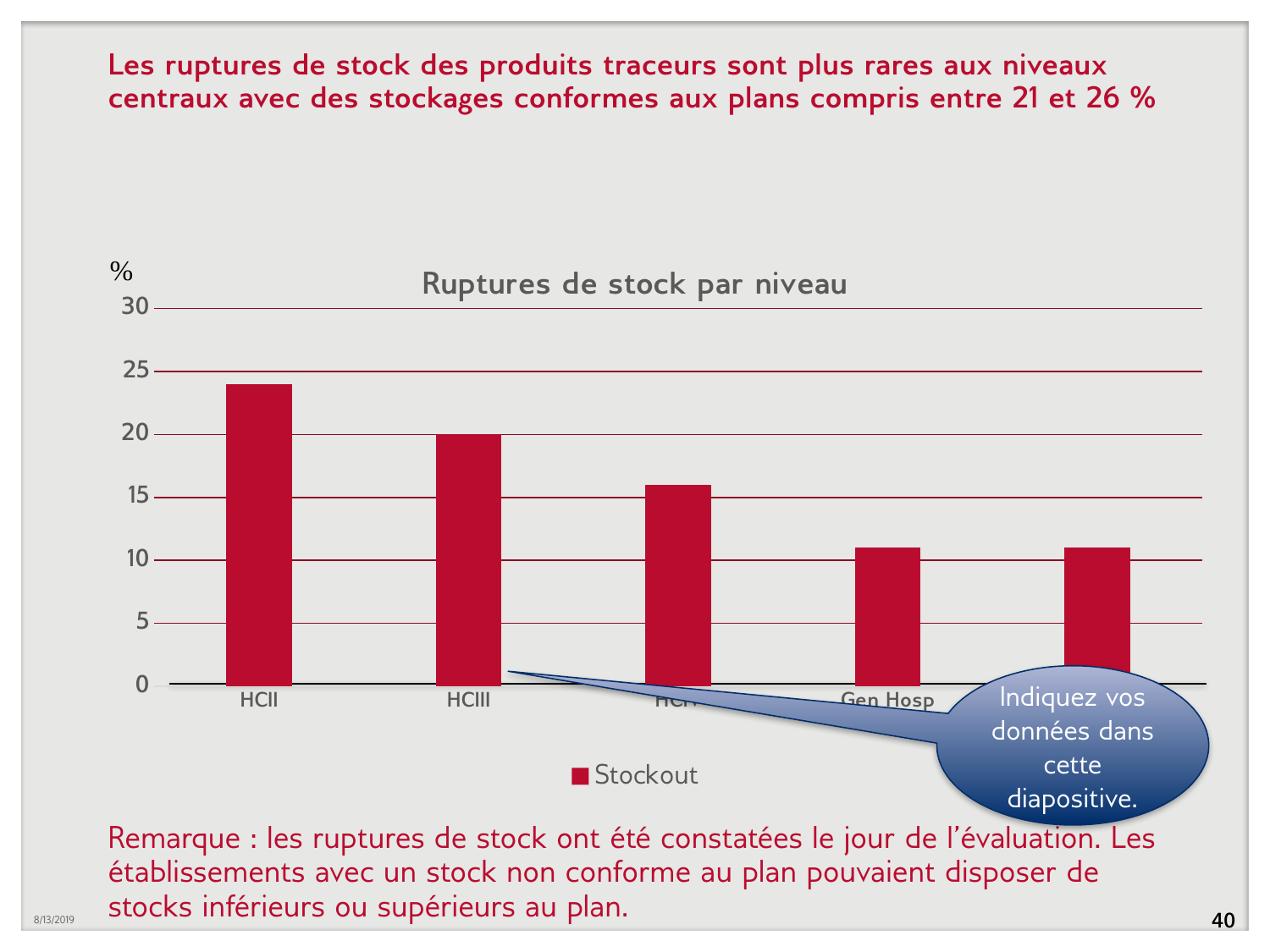

# Les ruptures de stock des produits traceurs sont plus rares aux niveaux centraux avec des stockages conformes aux plans compris entre 21 et 26 %

### Chart: Ruptures de stock par niveau

| Category | Stockout |
|---|---|
| HCII | 24.0 |
| HCIII | 20.0 |
| HCiV | 16.0 |
| Gen Hosp | 11.0 |
| Reg Ref | 11.0 |
Indiquez vos données dans cette diapositive.
Remarque : les ruptures de stock ont été constatées le jour de l’évaluation. Les établissements avec un stock non conforme au plan pouvaient disposer de stocks inférieurs ou supérieurs au plan.
8/13/2019
40